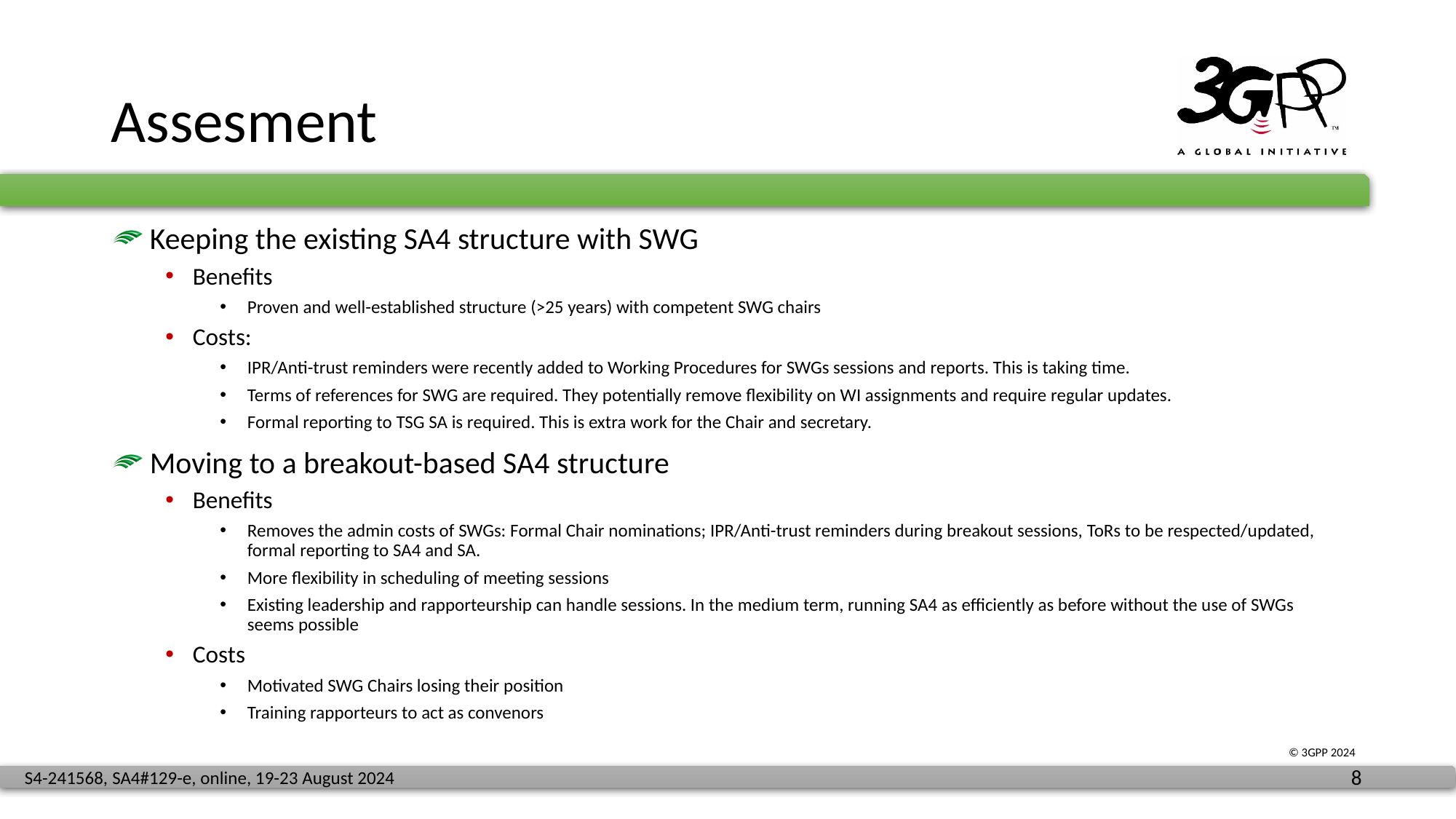

# Assesment
 Keeping the existing SA4 structure with SWG
Benefits
Proven and well-established structure (>25 years) with competent SWG chairs
Costs:
IPR/Anti-trust reminders were recently added to Working Procedures for SWGs sessions and reports. This is taking time.
Terms of references for SWG are required. They potentially remove flexibility on WI assignments and require regular updates.
Formal reporting to TSG SA is required. This is extra work for the Chair and secretary.
 Moving to a breakout-based SA4 structure
Benefits
Removes the admin costs of SWGs: Formal Chair nominations; IPR/Anti-trust reminders during breakout sessions, ToRs to be respected/updated, formal reporting to SA4 and SA.
More flexibility in scheduling of meeting sessions
Existing leadership and rapporteurship can handle sessions. In the medium term, running SA4 as efficiently as before without the use of SWGs seems possible
Costs
Motivated SWG Chairs losing their position
Training rapporteurs to act as convenors